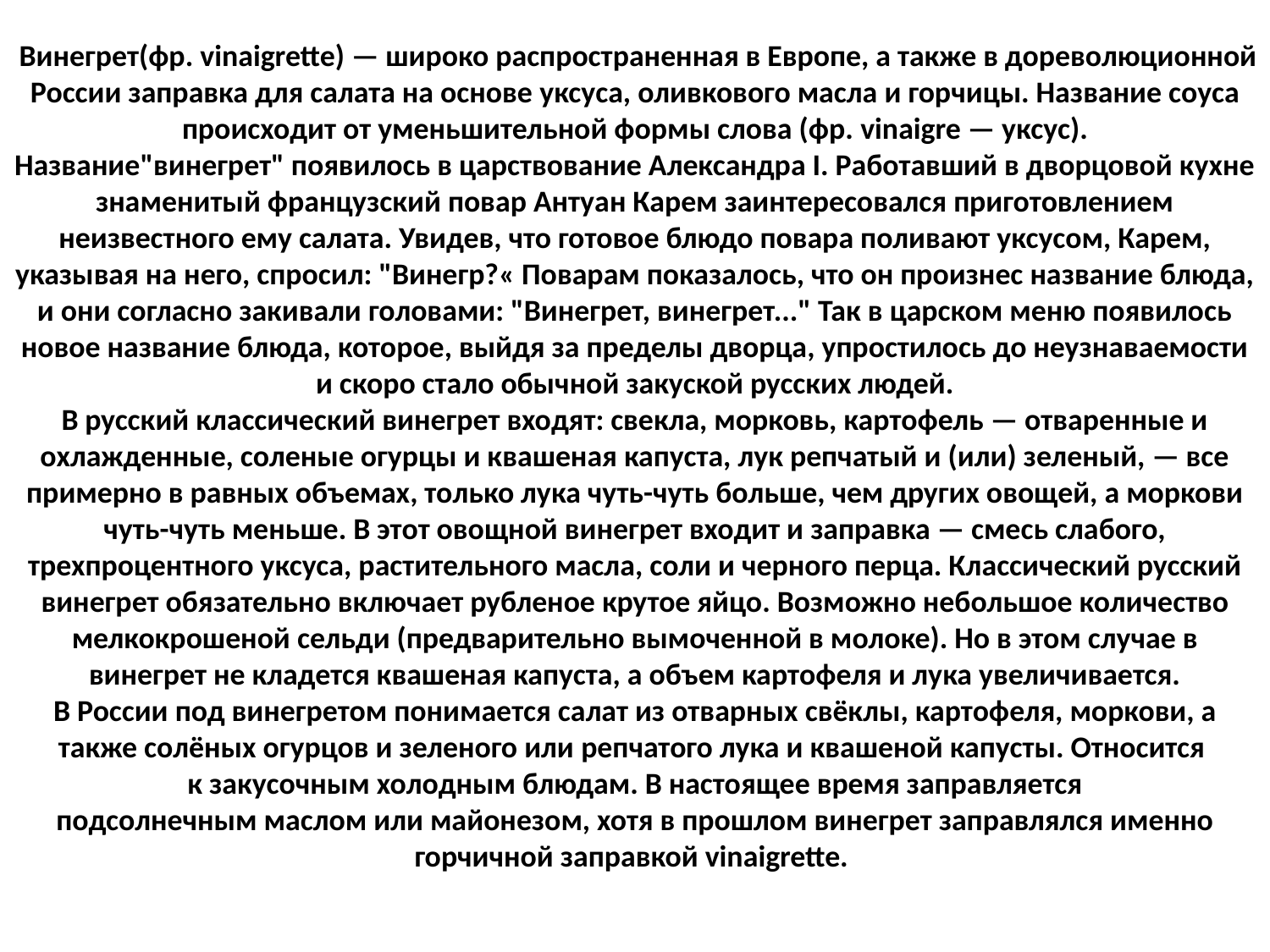

Винегрет(фр. vinaigrette) — широко распространенная в Европе, а также в дореволюционной России заправка для салата на основе уксуса, оливкового масла и горчицы. Название соуса происходит от уменьшительной формы слова (фр. vinaigre — уксус).
Название"винегрет" появилось в царствование Александра I. Работавший в дворцовой кухне знаменитый французский повар Антуан Карем заинтересовался приготовлением неизвестного ему салата. Увидев, что готовое блюдо повара поливают уксусом, Карем, указывая на него, спросил: "Винегр?« Поварам показалось, что он произнес название блюда, и они согласно закивали головами: "Винегрет, винегрет..." Так в царском меню появилось новое название блюда, которое, выйдя за пределы дворца, упростилось до неузнаваемости и скоро стало обычной закуской русских людей.
В русский классический винегрет входят: свекла, морковь, картофель — отваренные и охлажденные, соленые огурцы и квашеная капуста, лук репчатый и (или) зеленый, — все примерно в равных объемах, только лука чуть-чуть больше, чем других овощей, а моркови чуть-чуть меньше. В этот овощной винегрет входит и заправка — смесь слабого, трехпроцентного уксуса, растительного масла, соли и черного перца. Классический русский винегрет обязательно включает рубленое крутое яйцо. Возможно небольшое количество мелкокрошеной сельди (предварительно вымоченной в молоке). Но в этом случае в винегрет не кладется квашеная капуста, а объем картофеля и лука увеличивается.
В России под винегретом понимается салат из отварных свёклы, картофеля, моркови, а также солёных огурцов и зеленого или репчатого лука и квашеной капусты. Относится  к закусочным холодным блюдам. В настоящее время заправляется подсолнечным маслом или майонезом, хотя в прошлом винегрет заправлялся именно горчичной заправкой vinaigrette.